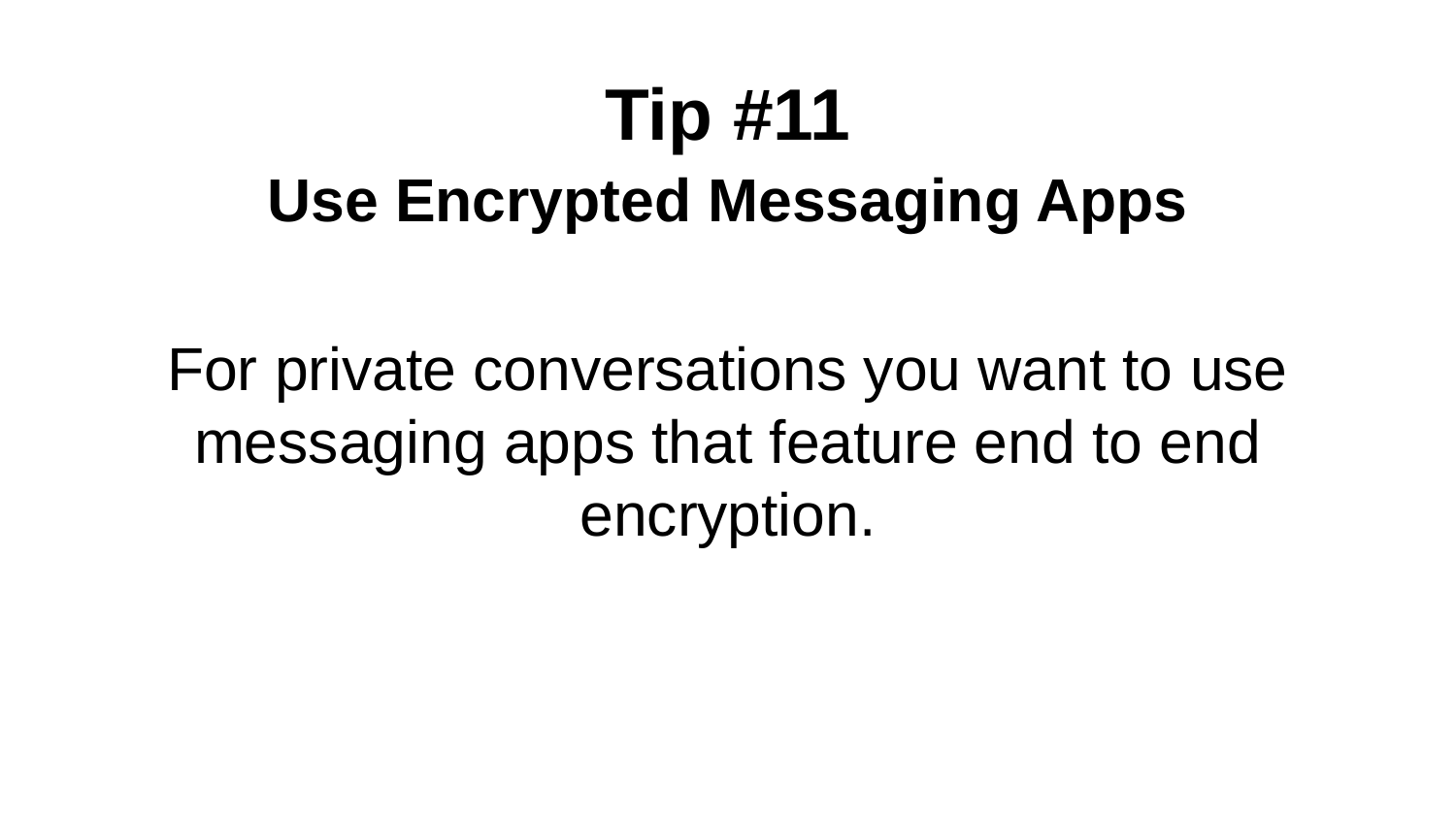

# Tip #11

Use Encrypted Messaging Apps

For private conversations you want to use messaging apps that feature end to end encryption.